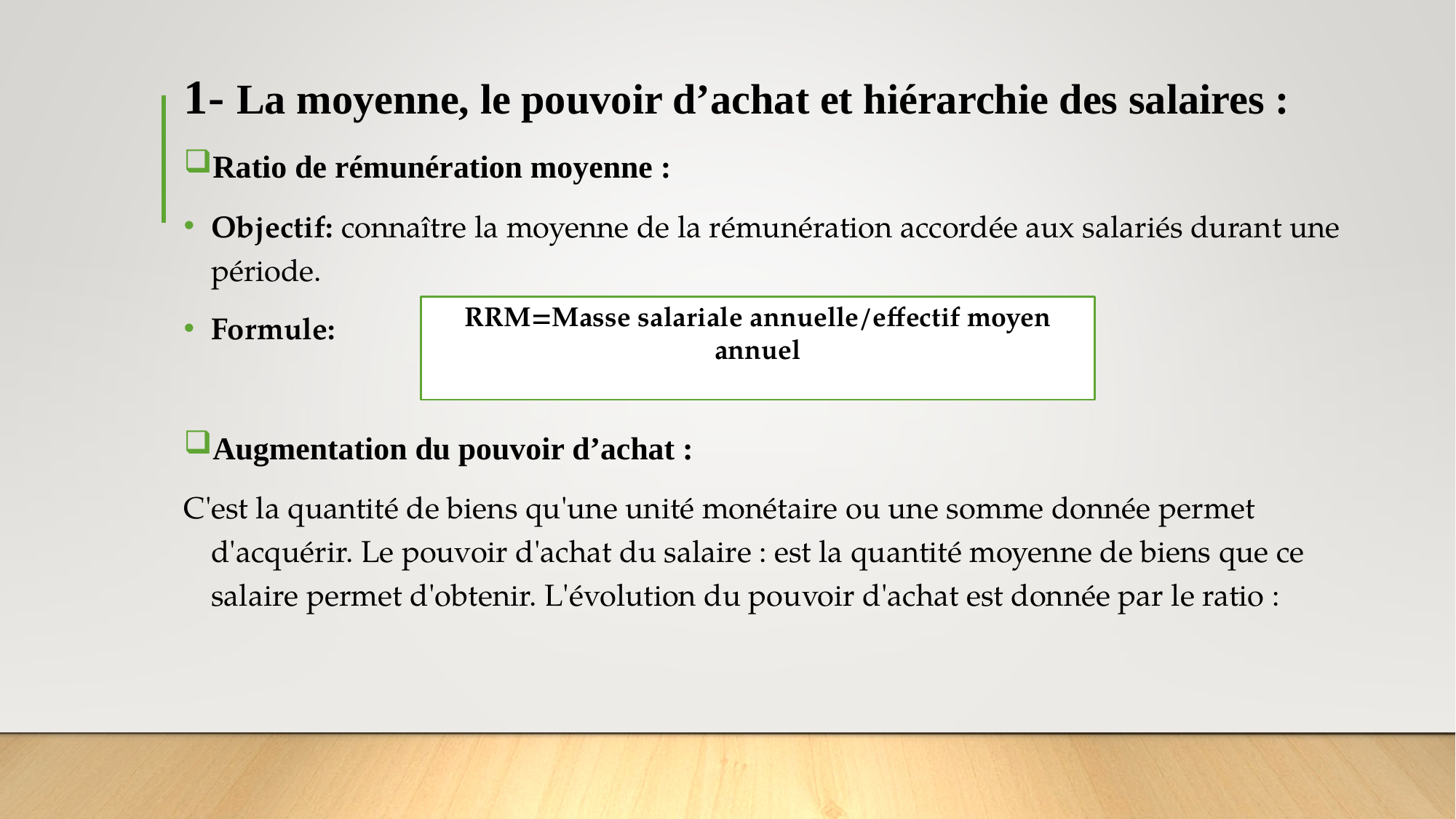

1- La moyenne, le pouvoir d’achat et hiérarchie des salaires :
Ratio de rémunération moyenne :
Objectif: connaître la moyenne de la rémunération accordée aux salariés durant une période.
Formule:

Augmentation du pouvoir d’achat :
C'est la quantité de biens qu'une unité monétaire ou une somme donnée permet d'acquérir. Le pouvoir d'achat du salaire : est la quantité moyenne de biens que ce salaire permet d'obtenir. L'évolution du pouvoir d'achat est donnée par le ratio :

RRM=Masse salariale annuelle/effectif moyen annuel